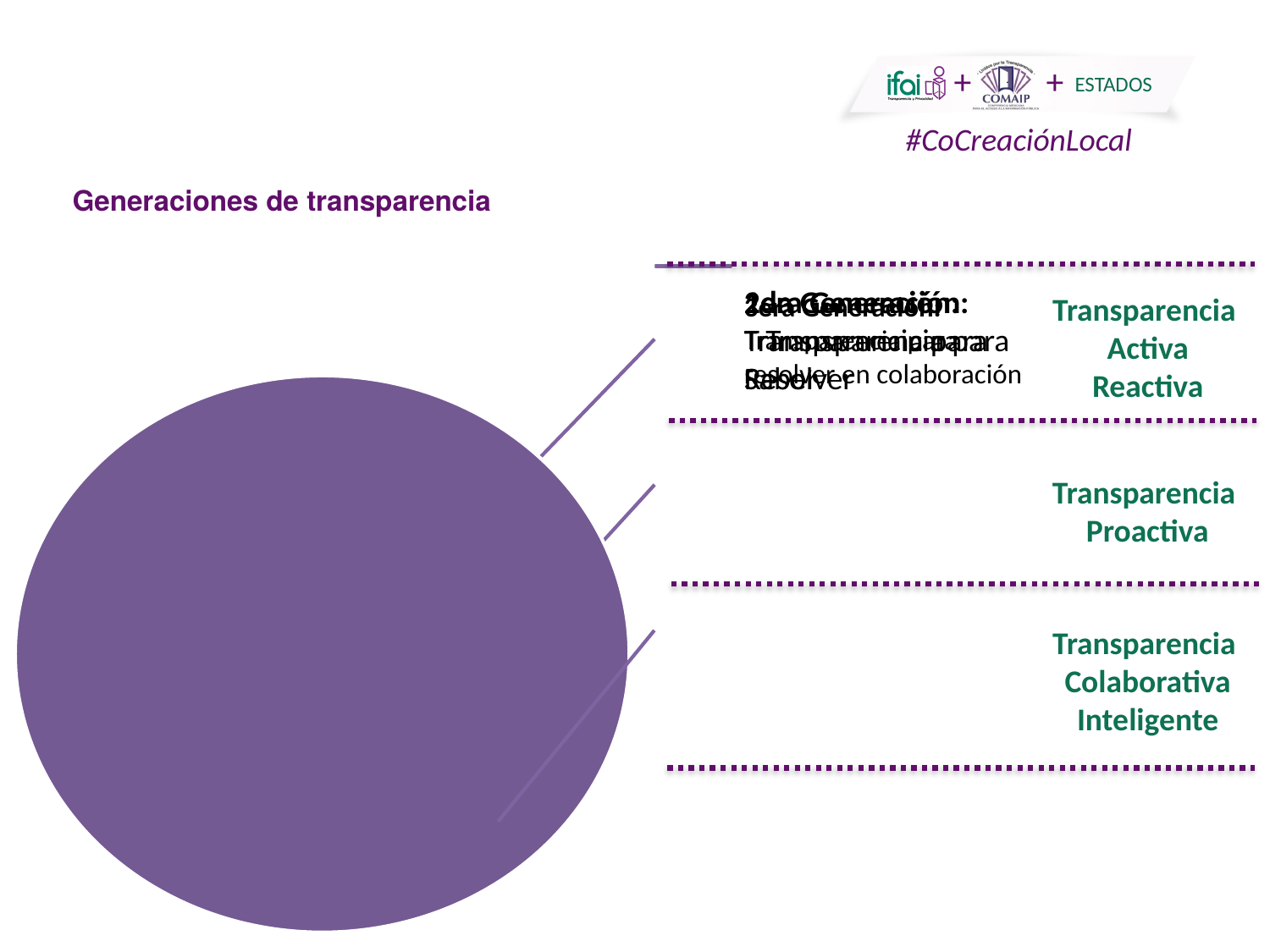

Generaciones de transparencia

Transparencia
Activa
Reactiva
Transparencia
Proactiva
Transparencia
Colaborativa
Inteligente